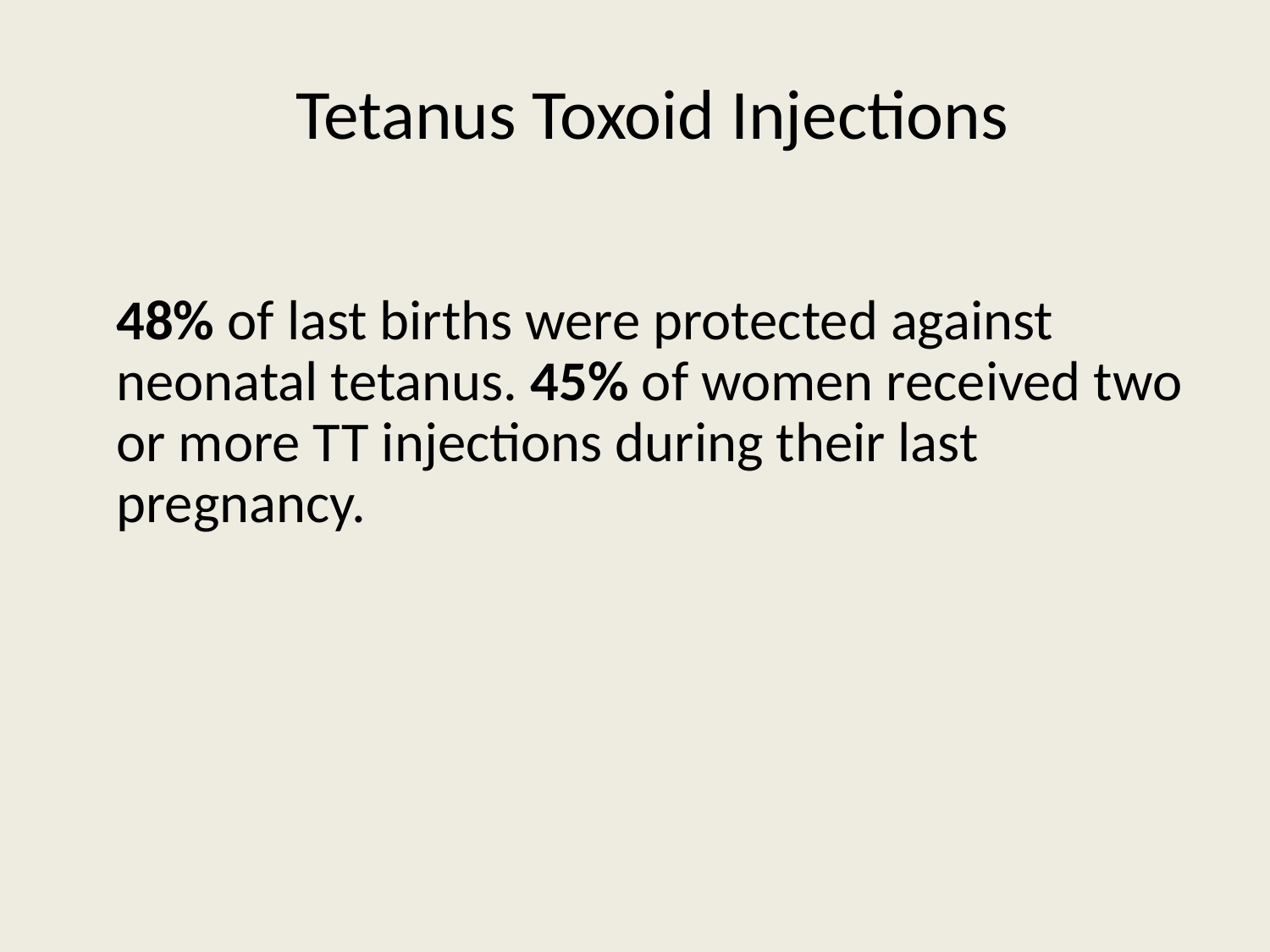

# Tetanus Toxoid Injections
	48% of last births were protected against neonatal tetanus. 45% of women received two or more TT injections during their last pregnancy.